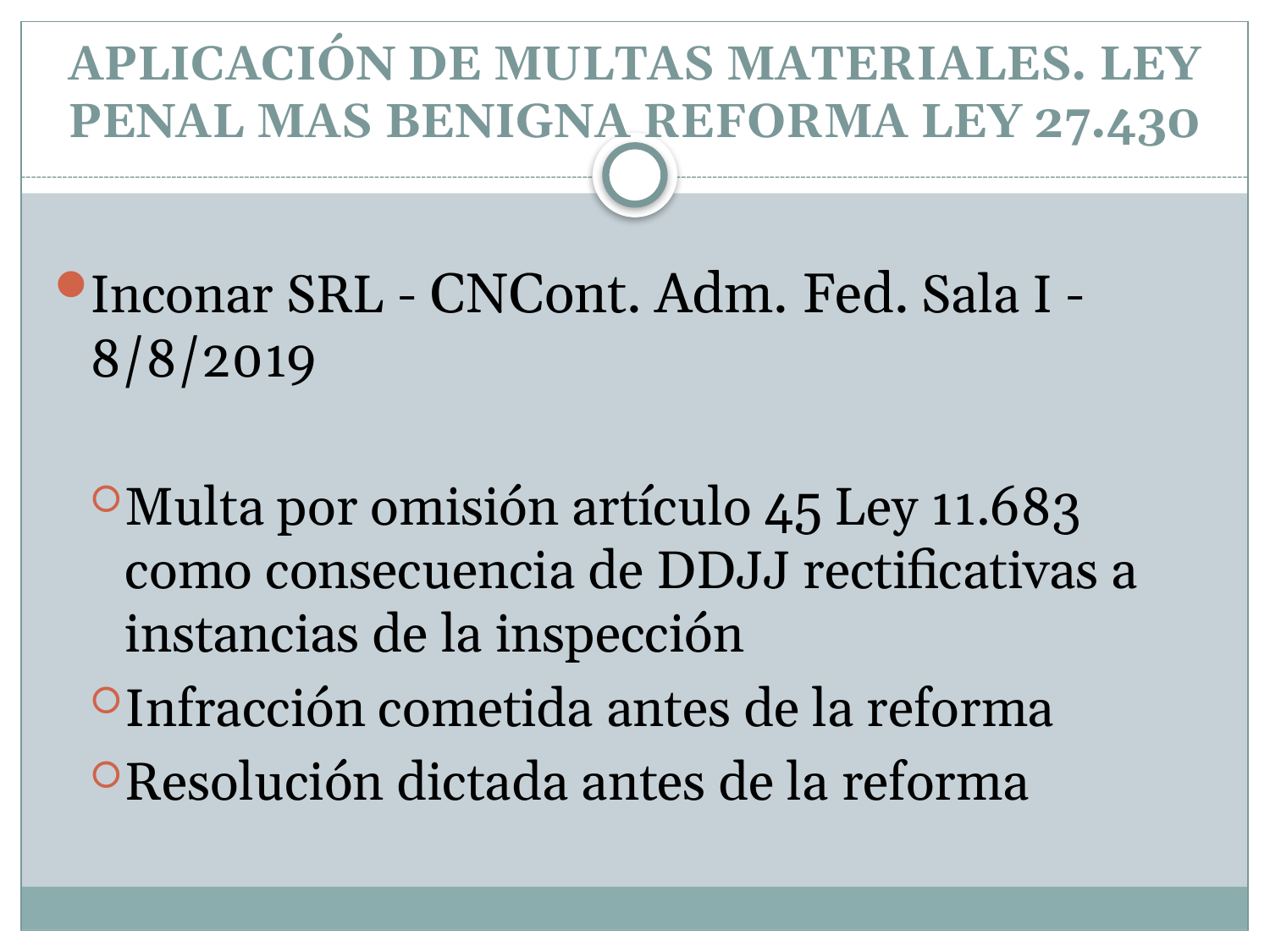

# APLICACIÓN DE MULTAS MATERIALES. LEY PENAL MAS BENIGNA REFORMA LEY 27.430

Inconar SRL - CNCont. Adm. Fed. Sala I - 8/8/2019

Multa por omisión artículo 45 Ley 11.683 como consecuencia de DDJJ rectificativas a instancias de la inspección
Infracción cometida antes de la reforma
Resolución dictada antes de la reforma